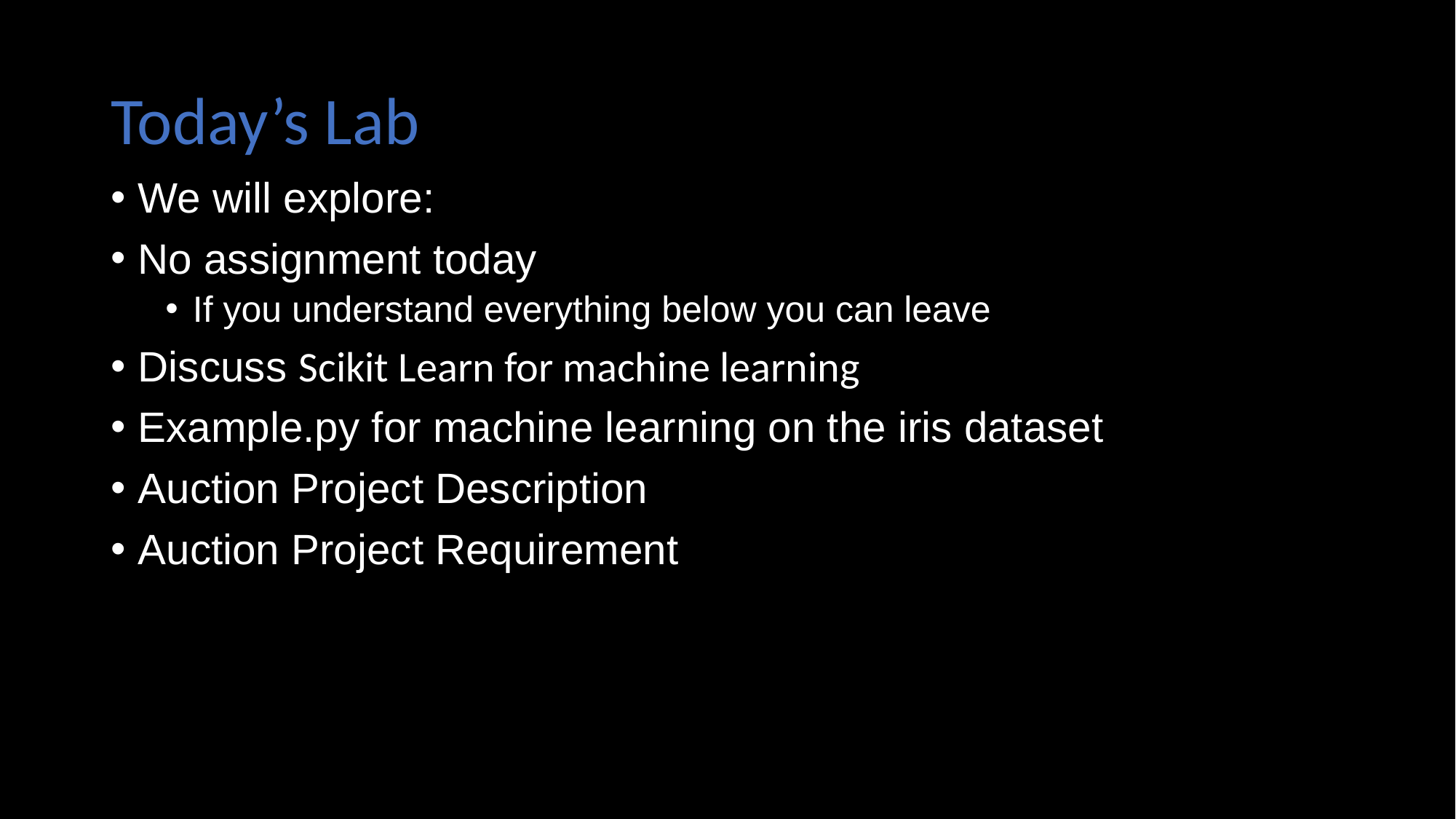

# Today’s Lab
We will explore:
No assignment today
If you understand everything below you can leave
Discuss Scikit Learn for machine learning
Example.py for machine learning on the iris dataset
Auction Project Description
Auction Project Requirement